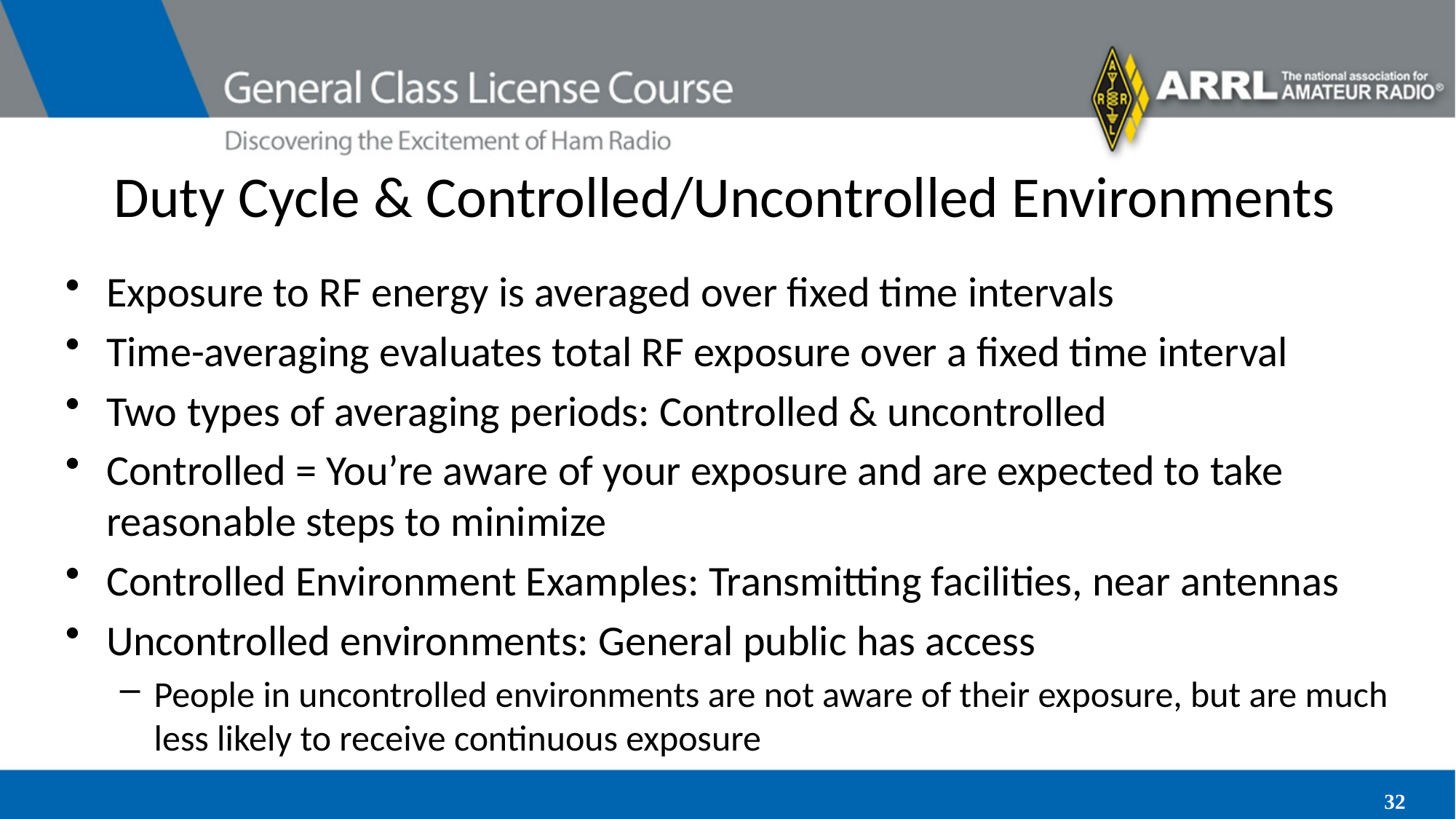

# Duty Cycle & Controlled/Uncontrolled Environments
Exposure to RF energy is averaged over fixed time intervals
Time-averaging evaluates total RF exposure over a fixed time interval
Two types of averaging periods: Controlled & uncontrolled
Controlled = You’re aware of your exposure and are expected to take reasonable steps to minimize
Controlled Environment Examples: Transmitting facilities, near antennas
Uncontrolled environments: General public has access
People in uncontrolled environments are not aware of their exposure, but are much less likely to receive continuous exposure